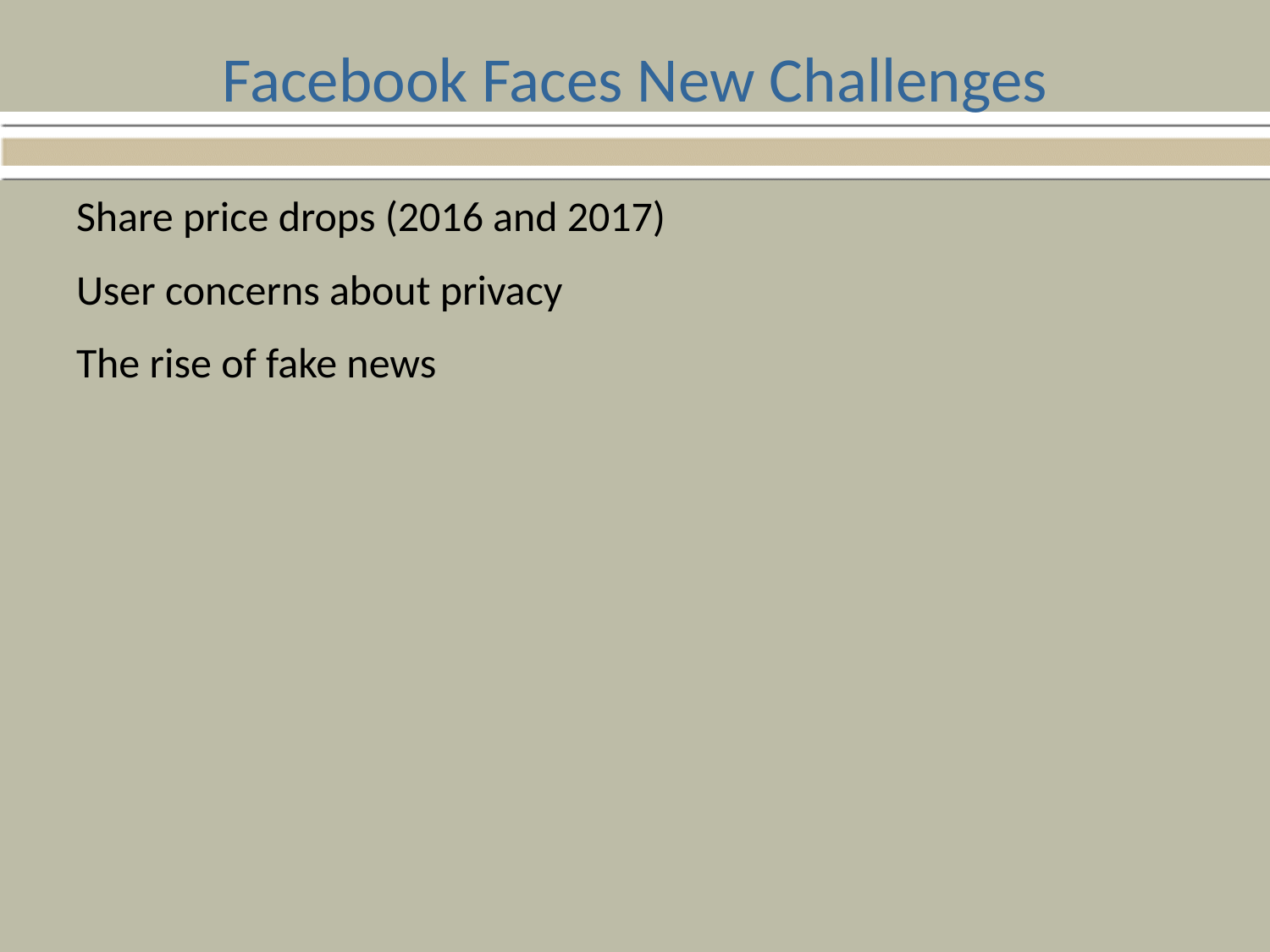

# Facebook Faces New Challenges
Share price drops (2016 and 2017)
User concerns about privacy
The rise of fake news